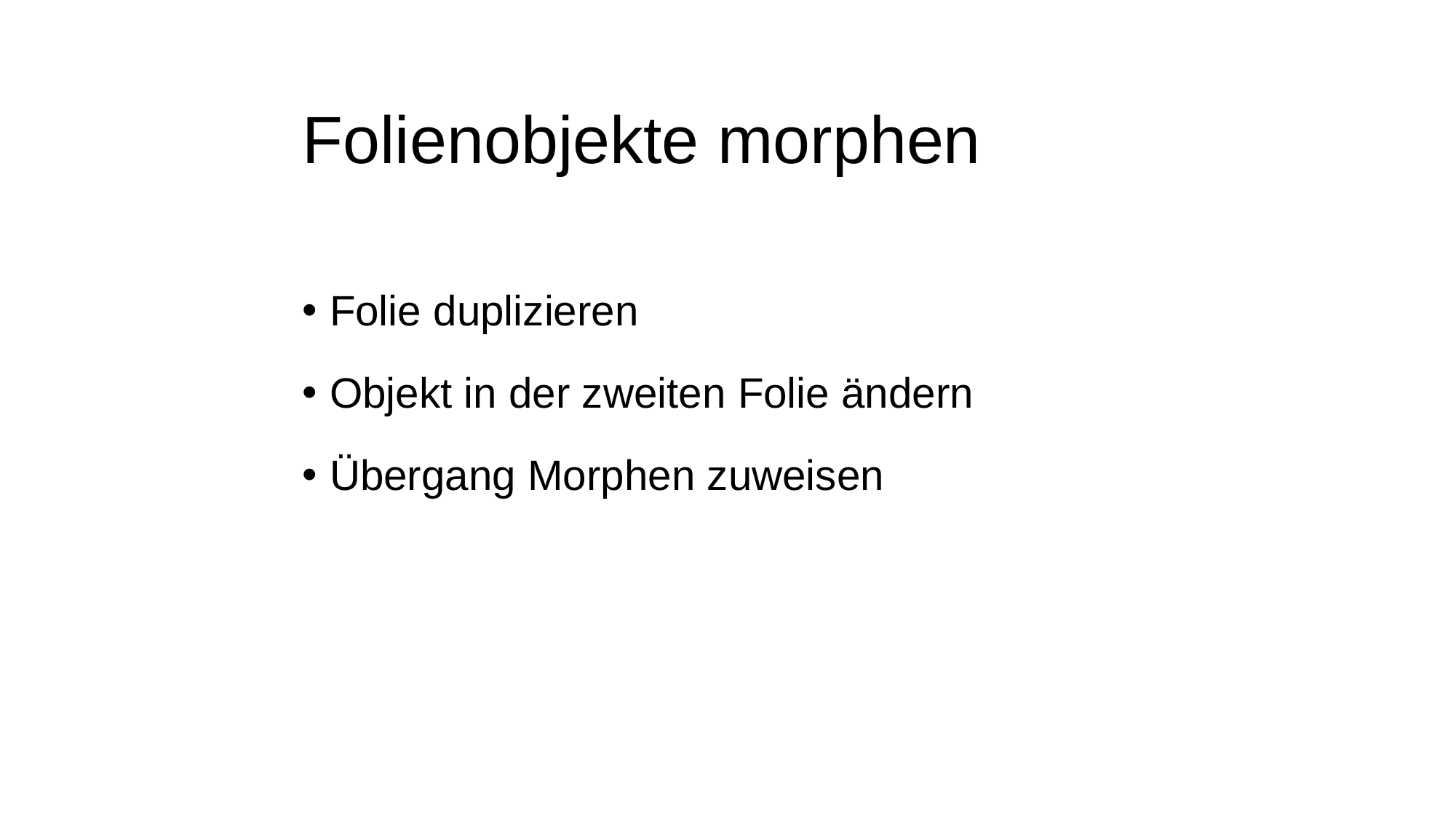

# Folienobjekte morphen
Folie duplizieren
Objekt in der zweiten Folie ändern
Übergang Morphen zuweisen